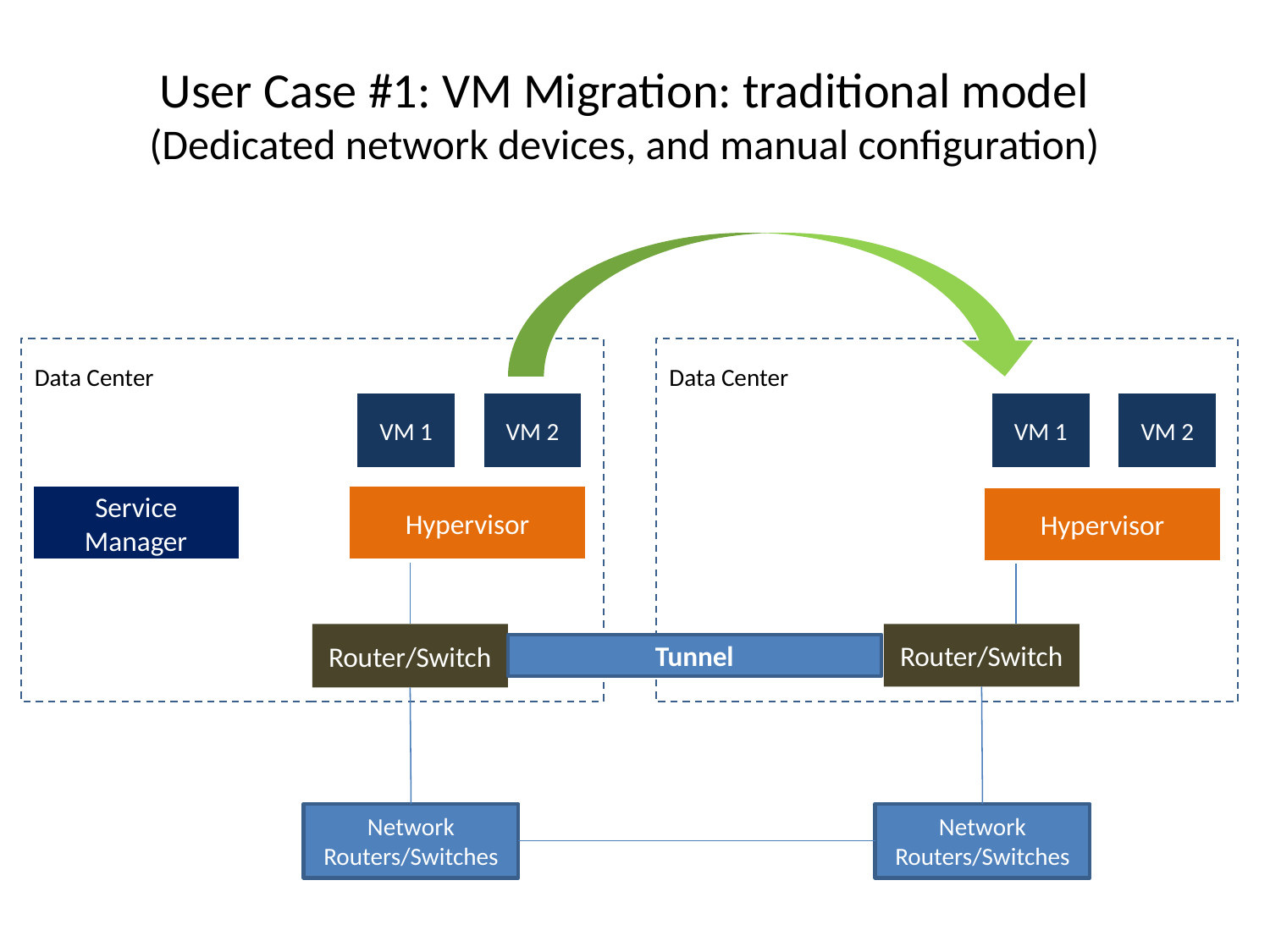

# User Case #1: VM Migration: traditional model (Dedicated network devices, and manual configuration)

Data Center
Data Center
VM 1
VM 2
VM 1
VM 2
Hypervisor
Service Manager
Hypervisor
Router/Switch
Router/Switch
Tunnel
Network
Routers/Switches
Network
Routers/Switches